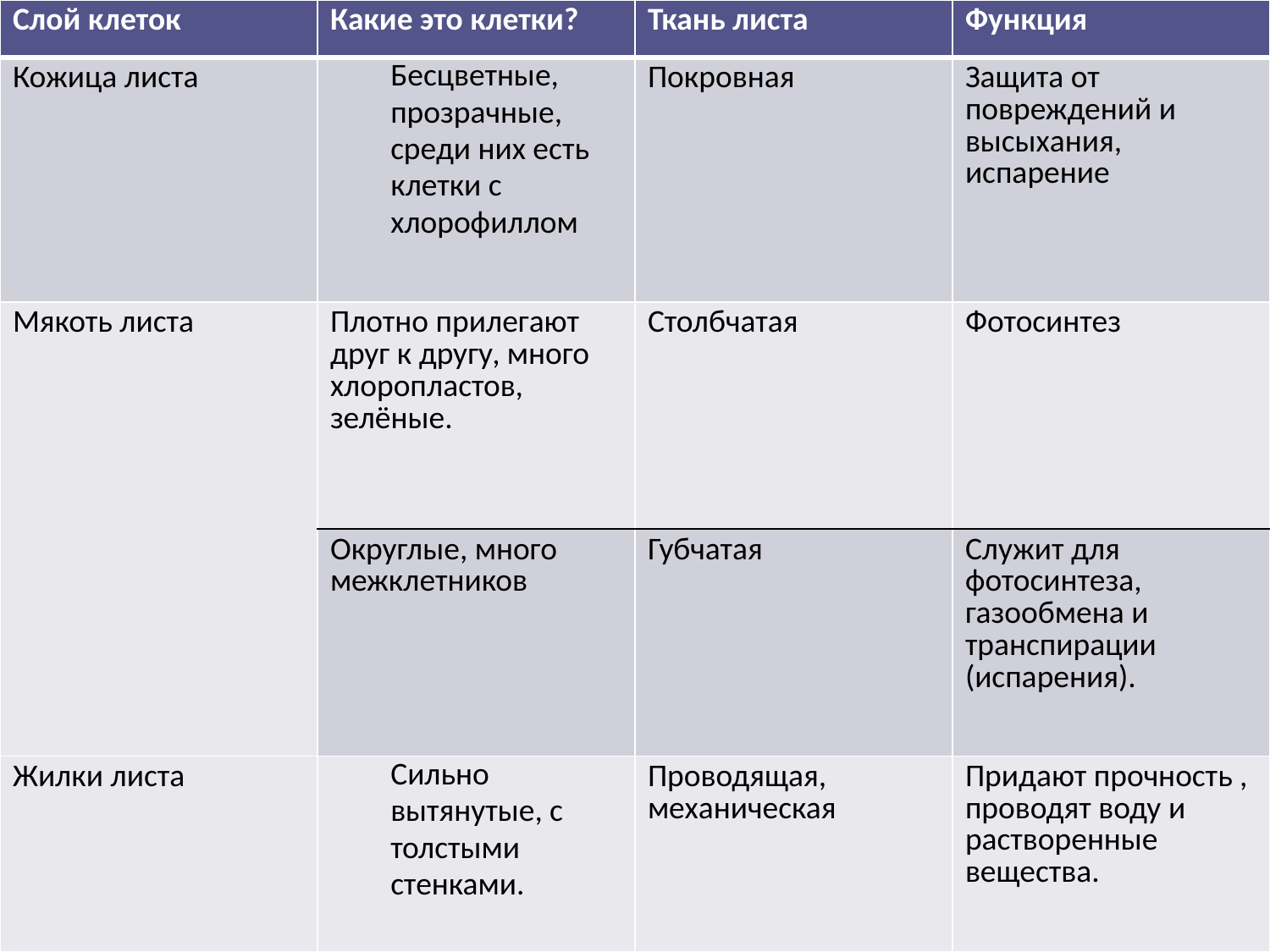

| Слой клеток | Какие это клетки? | Ткань листа | Функция |
| --- | --- | --- | --- |
| Кожица листа | Бесцветные, прозрачные, среди них есть клетки с хлорофиллом | Покровная | Защита от повреждений и высыхания, испарение |
| Мякоть листа | Плотно прилегают друг к другу, много хлоропластов, зелёные. | Столбчатая | Фотосинтез |
|  | Округлые, много межклетников | Губчатая | Служит для фотосинтеза, газообмена и транспирации (испарения). |
| Жилки листа | Сильно вытянутые, с толстыми стенками. | Проводящая, механическая | Придают прочность , проводят воду и растворенные вещества. |
#